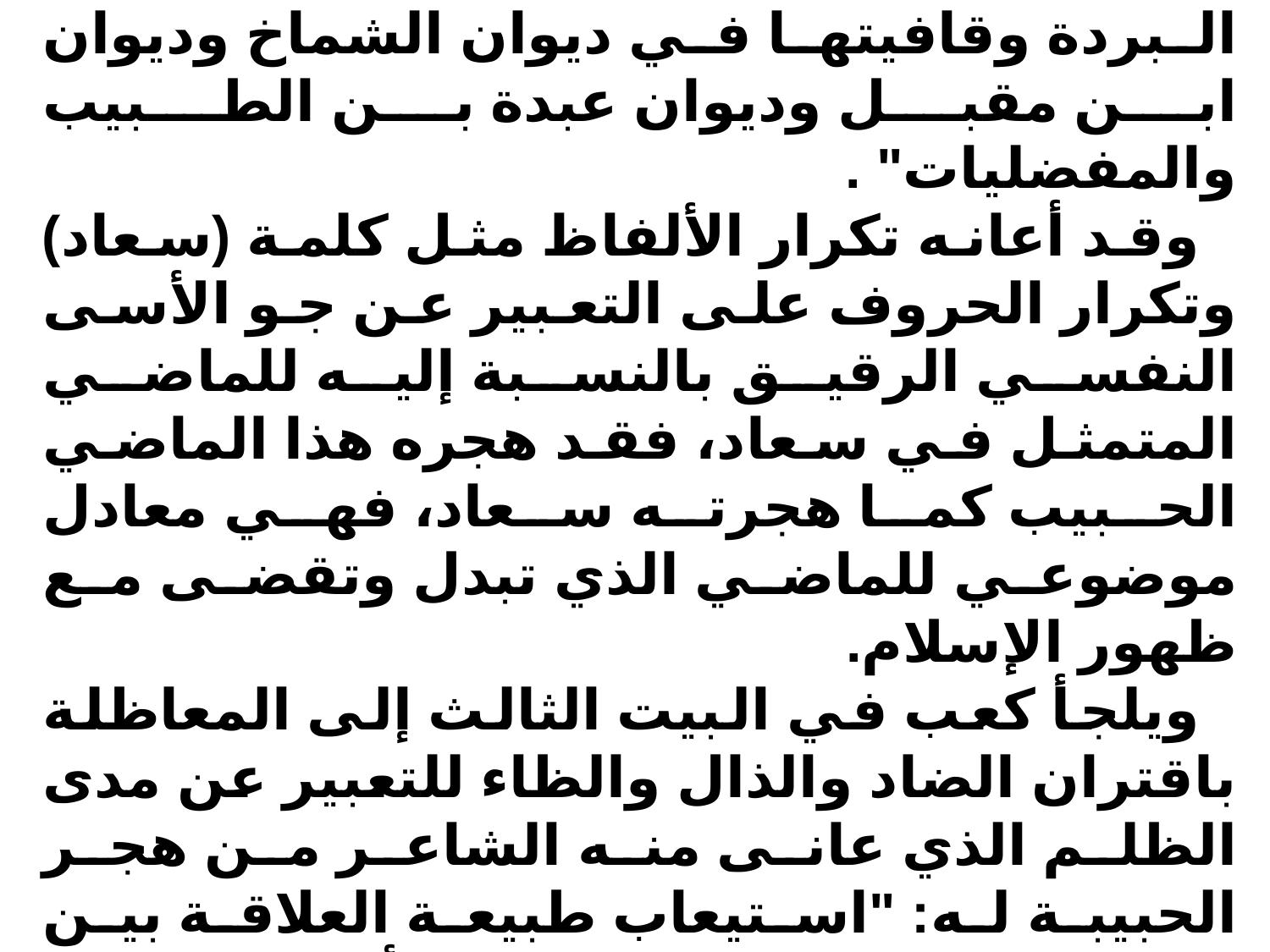

"فلا عجب أن يتعاور الشعراء هذا النمط من الوزن والقافية في قصائدهم ذات الطابع النسيبي الحزين.. فقد وردت نماذج من وزن البردة وقافيتها في ديوان الشماخ وديوان ابن مقبل وديوان عبدة بن الطبيب والمفضليات" .
وقد أعانه تكرار الألفاظ مثل كلمة (سعاد) وتكرار الحروف على التعبير عن جو الأسى النفسي الرقيق بالنسبة إليه للماضي المتمثل في سعاد، فقد هجره هذا الماضي الحبيب كما هجرته سعاد، فهي معادل موضوعي للماضي الذي تبدل وتقضى مع ظهور الإسلام.
ويلجأ كعب في البيت الثالث إلى المعاظلة باقتران الضاد والذال والظاء للتعبير عن مدى الظلم الذي عانى منه الشاعر من هجر الحبيبة له: "استيعاب طبيعة العلاقة بين الجرس الصوتي والمعنى. ذلك أن نطق هذه الحروف الثلاثة يجبر الناطق على تحسس مجرى الظلم وممارسة تذوقه في فمه… .